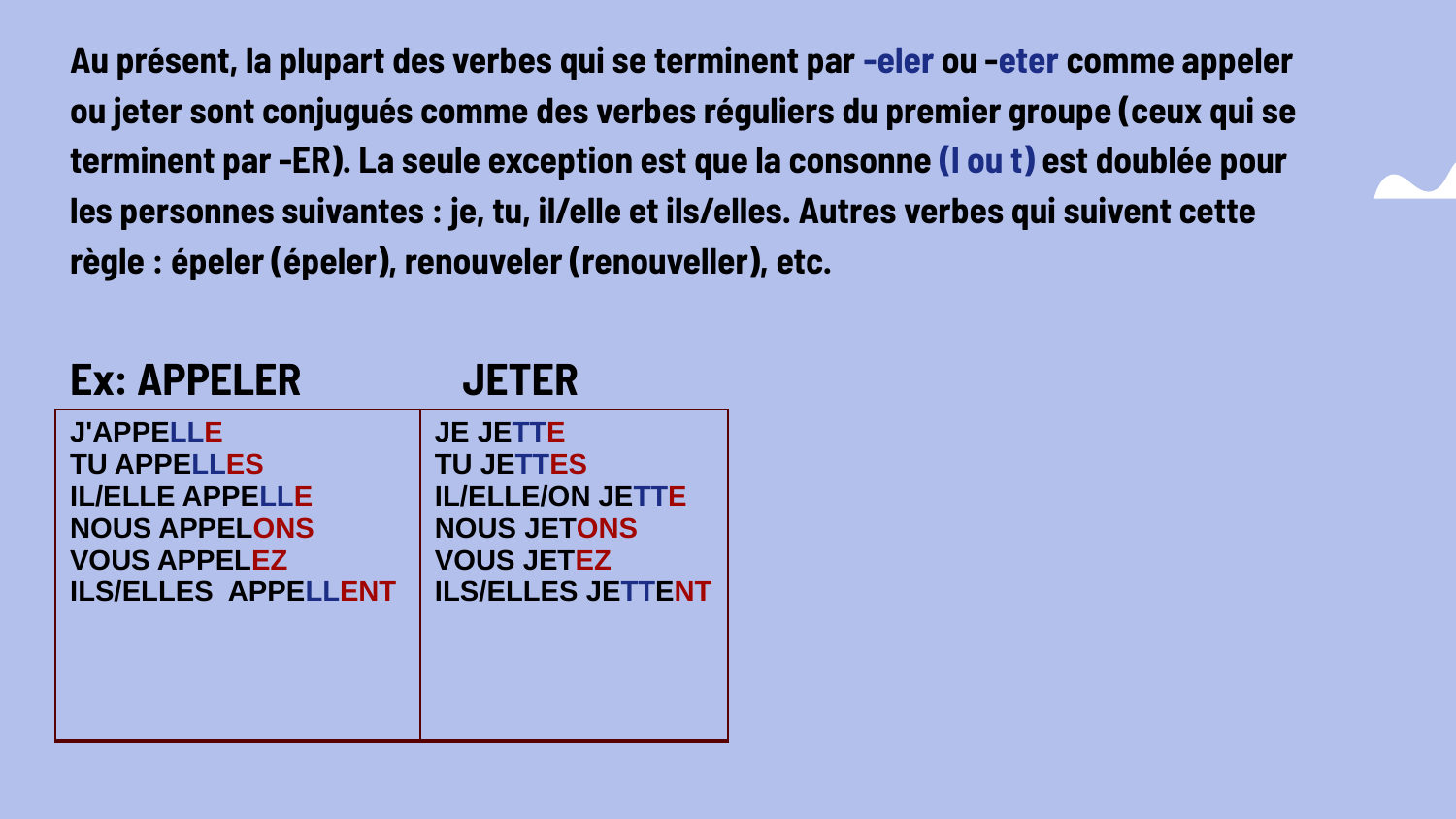

Au présent, la plupart des verbes qui se terminent par -eler ou -eter comme appeler ou jeter sont conjugués comme des verbes réguliers du premier groupe (ceux qui se terminent par -ER). La seule exception est que la consonne (l ou t) est doublée pour les personnes suivantes : je, tu, il/elle et ils/elles. Autres verbes qui suivent cette règle : épeler (épeler), renouveler (renouveller), etc.
Ex: APPELER                  JETER

| J'APPELLE TU APPELLES IL/ELLE APPELLE NOUS APPELONS VOUS APPELEZ ILS/ELLES APPELLENT | JE JETTE TU JETTES IL/ELLE/ON JETTE NOUS JETONS VOUS JETEZ ILS/ELLES JETTENT |
| --- | --- |